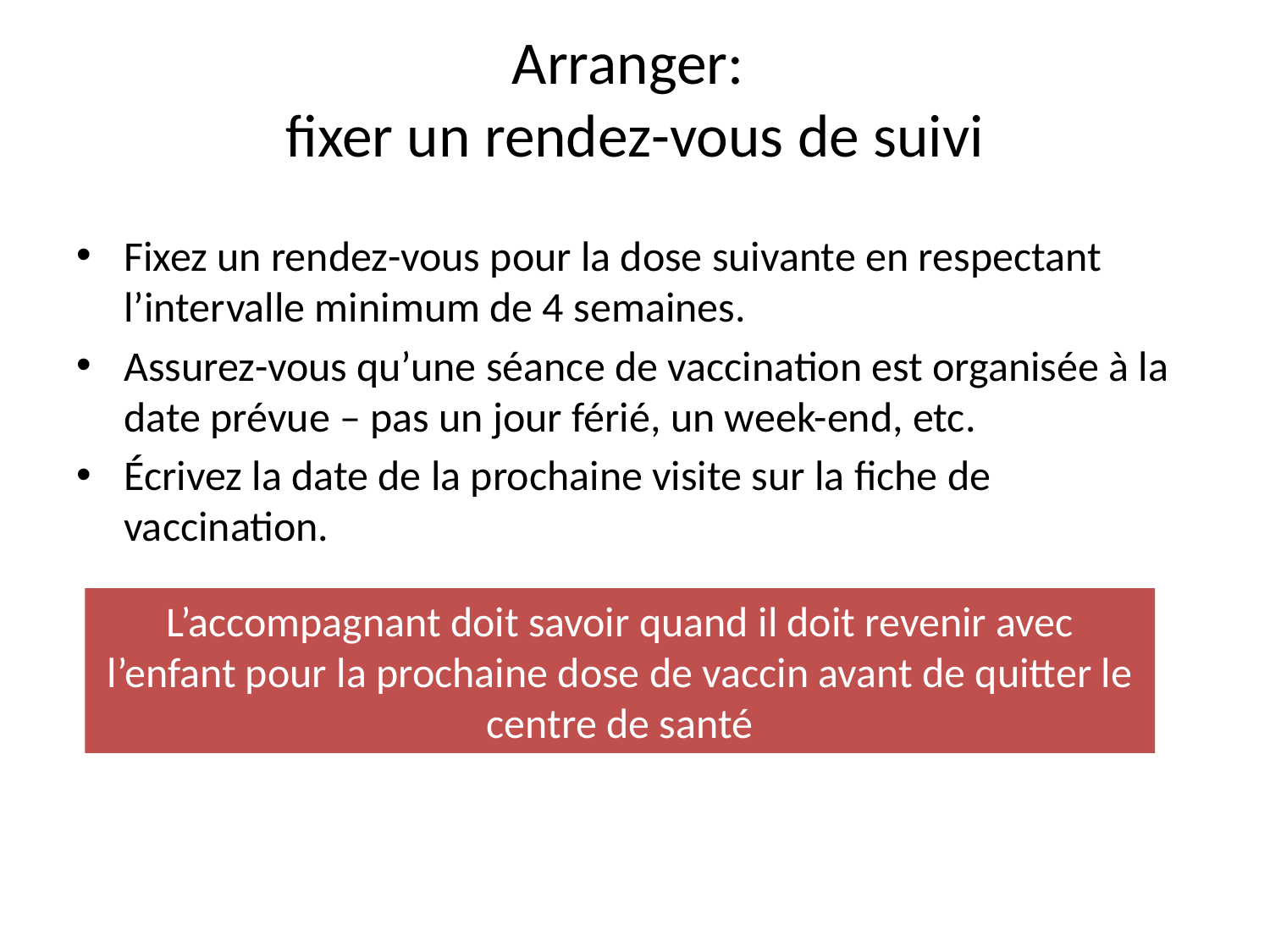

# Arranger: fixer un rendez-vous de suivi
Fixez un rendez-vous pour la dose suivante en respectant l’intervalle minimum de 4 semaines.
Assurez-vous qu’une séance de vaccination est organisée à la date prévue – pas un jour férié, un week-end, etc.
Écrivez la date de la prochaine visite sur la fiche de vaccination.
L’accompagnant doit savoir quand il doit revenir avec l’enfant pour la prochaine dose de vaccin avant de quitter le centre de santé